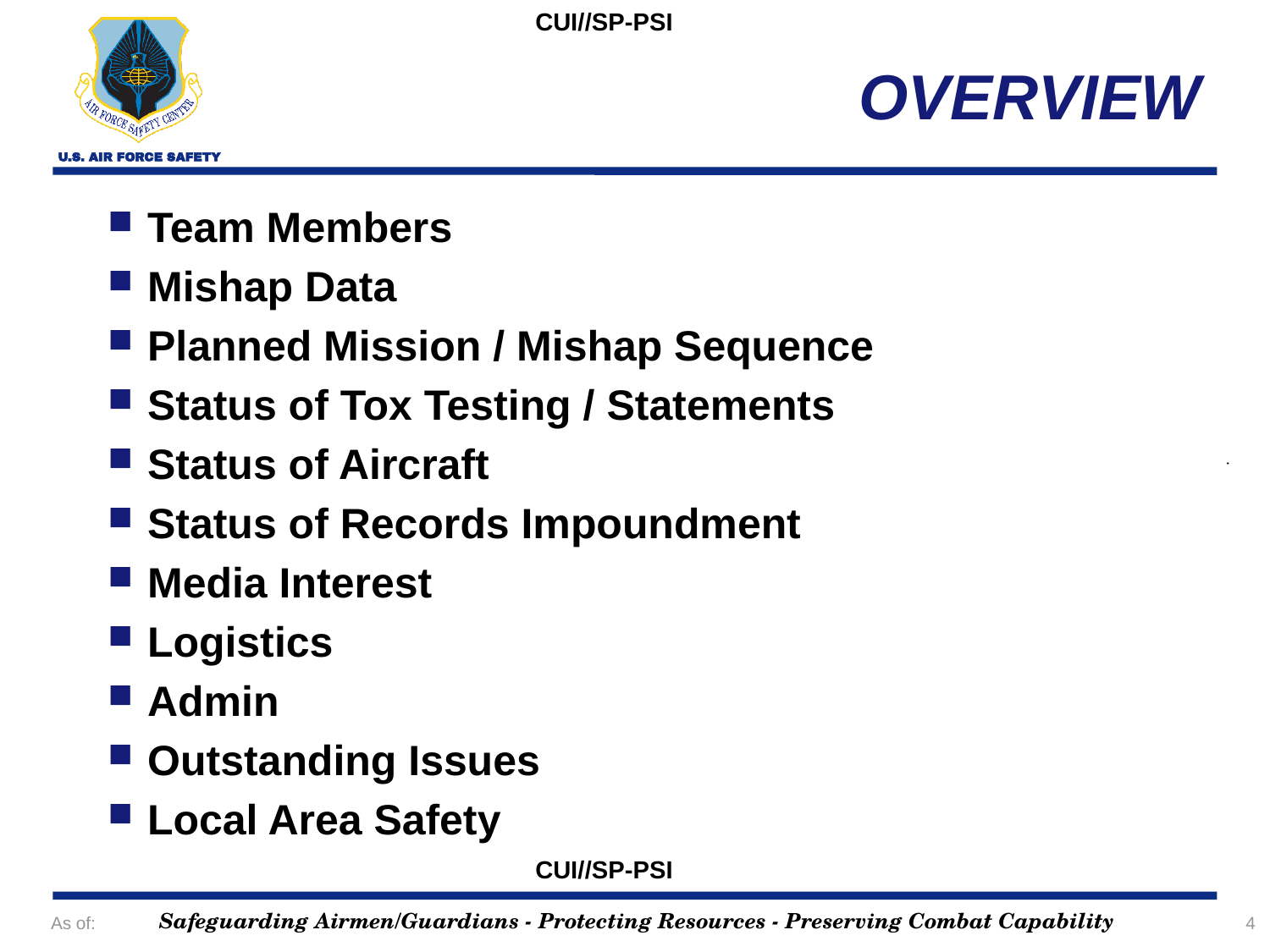

CUI//SP-PSI
# OVERVIEW

Team Members
Mishap Data
Planned Mission / Mishap Sequence
Status of Tox Testing / Statements
Status of Aircraft
Status of Records Impoundment
Media Interest
Logistics
Admin
Outstanding Issues
Local Area Safety

CUI//SP-PSI
As of:
4